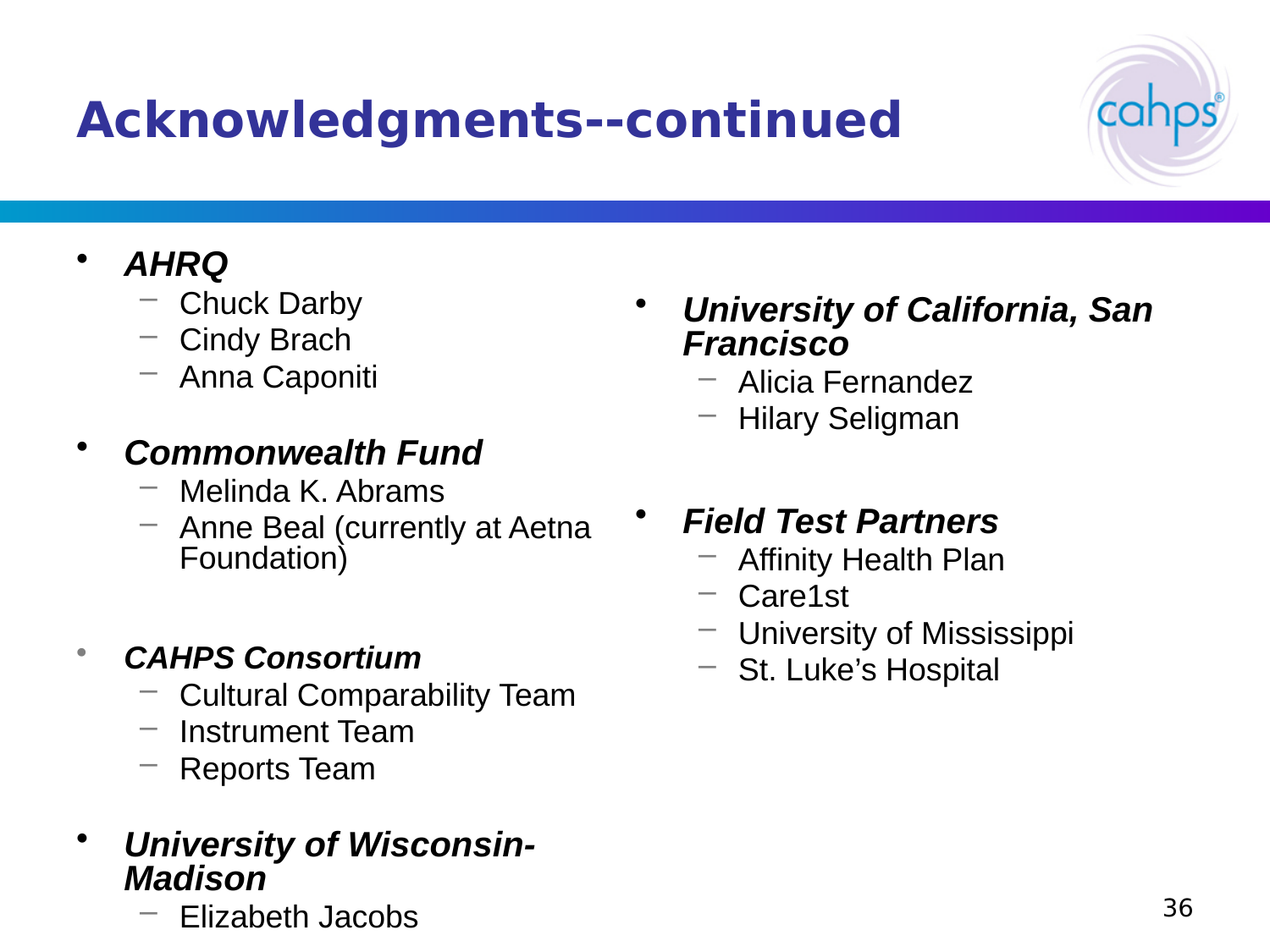

# Acknowledgments--continued
AHRQ
Chuck Darby
Cindy Brach
Anna Caponiti

Commonwealth Fund
Melinda K. Abrams
Anne Beal (currently at Aetna Foundation)

CAHPS Consortium
Cultural Comparability Team
Instrument Team
Reports Team

University of Wisconsin- Madison
Elizabeth Jacobs

University of California, San Francisco
Alicia Fernandez
Hilary Seligman

Field Test Partners
Affinity Health Plan
Care1st
University of Mississippi
St. Luke’s Hospital

36